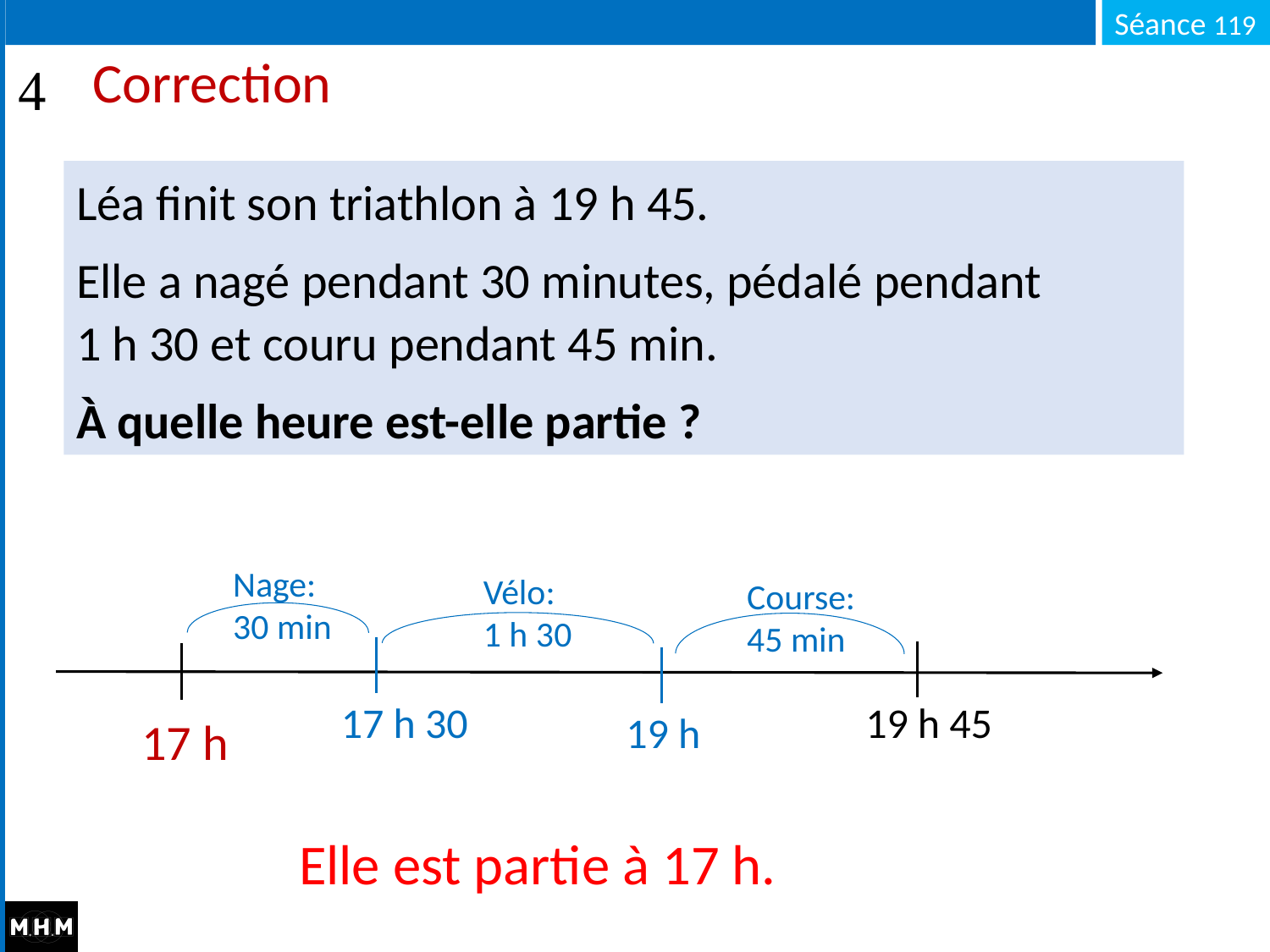

# Correction
Léa finit son triathlon à 19 h 45.
Elle a nagé pendant 30 minutes, pédalé pendant           1 h 30 et couru pendant 45 min.
À quelle heure est-elle partie ?
Nage:
30 min
Vélo:         1 h 30
Course:       45 min

17 h 30
19 h 45
19 h
 17 h
 ?
Elle est partie à 17 h.